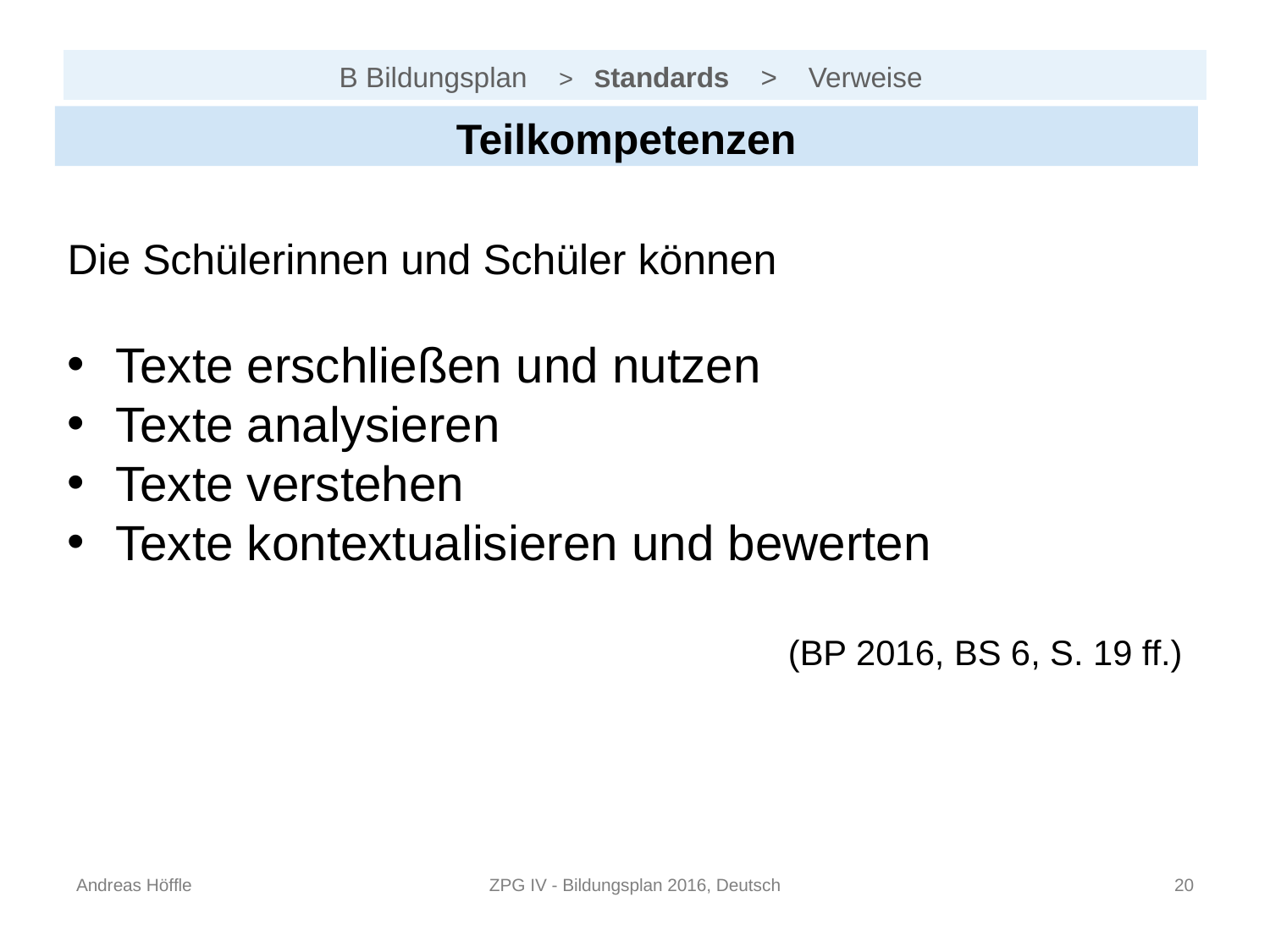

# B Bildungsplan    >   Standards    >    Verweise
Teilkompetenzen

Die Schülerinnen und Schüler können

Texte erschließen und nutzen
Texte analysieren
Texte verstehen
Texte kontextualisieren und bewerten

(BP 2016, BS 6, S. 19 ff.)

Andreas Höffle
ZPG IV - Bildungsplan 2016, Deutsch
20